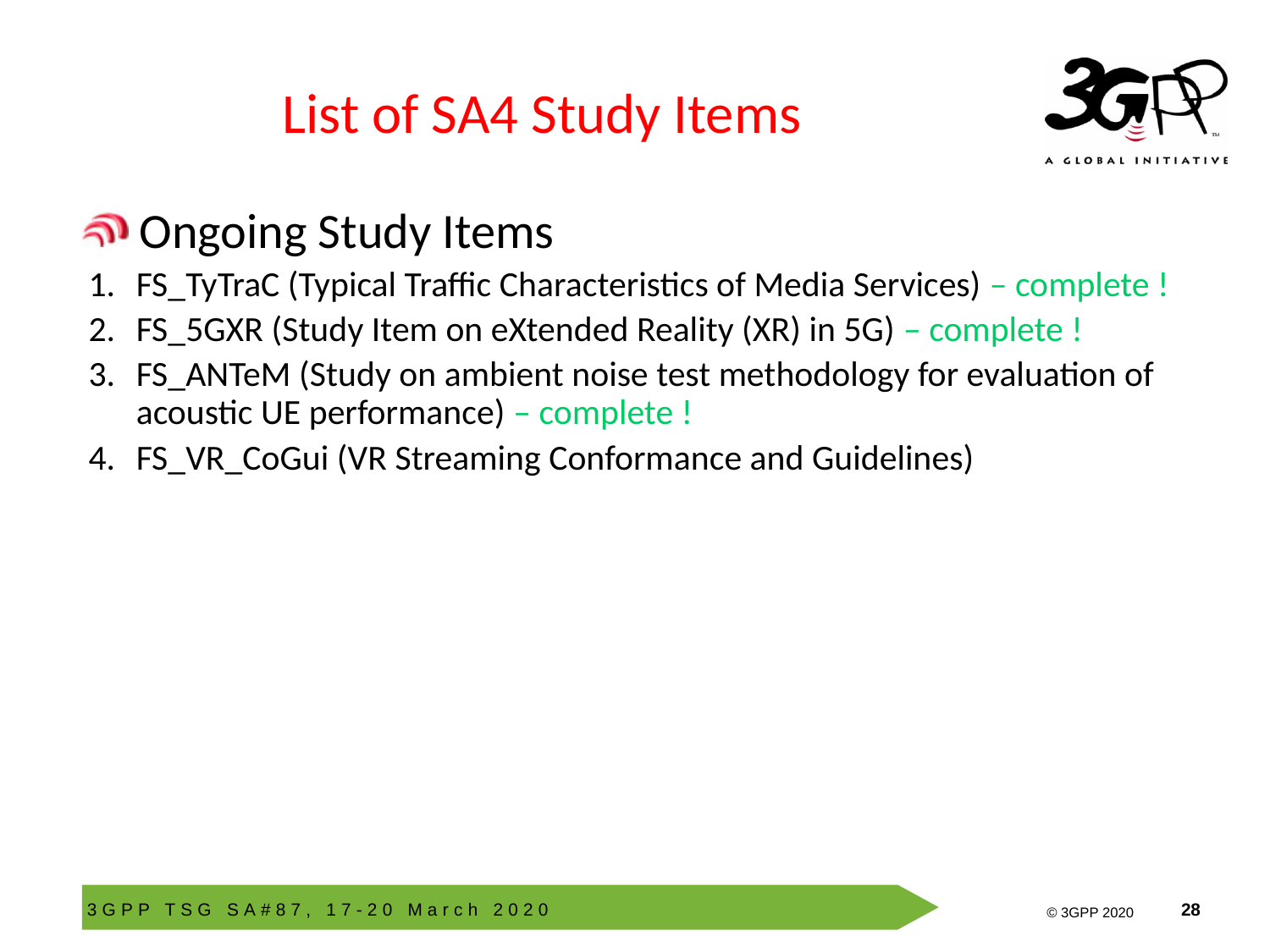

# List of SA4 Study Items
 Ongoing Study Items
FS_TyTraC (Typical Traffic Characteristics of Media Services) – complete !
FS_5GXR (Study Item on eXtended Reality (XR) in 5G) – complete !
FS_ANTeM (Study on ambient noise test methodology for evaluation of acoustic UE performance) – complete !
FS_VR_CoGui (VR Streaming Conformance and Guidelines)